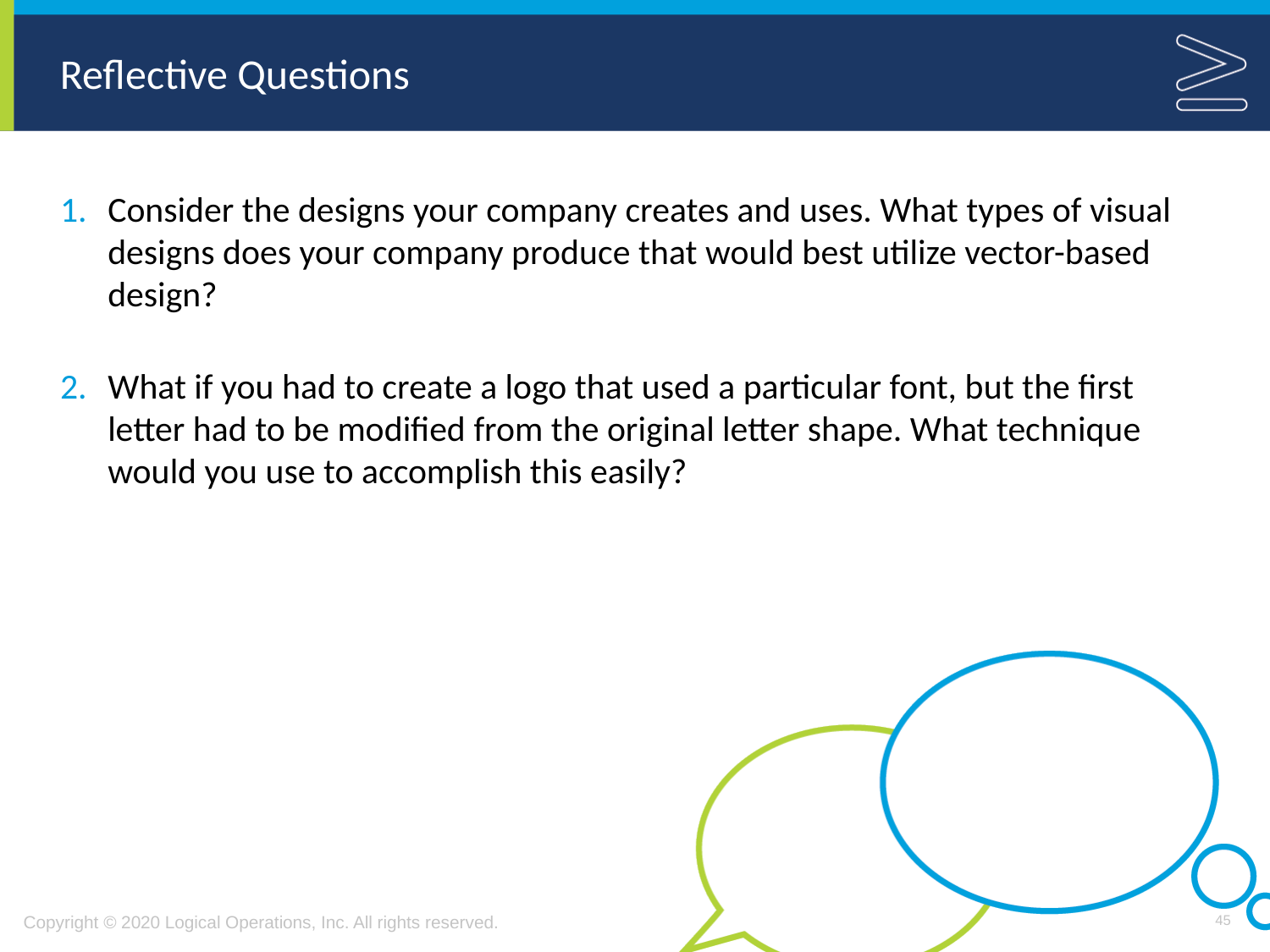

Consider the designs your company creates and uses. What types of visual designs does your company produce that would best utilize vector-based design?
What if you had to create a logo that used a particular font, but the first letter had to be modified from the original letter shape. What technique would you use to accomplish this easily?
45